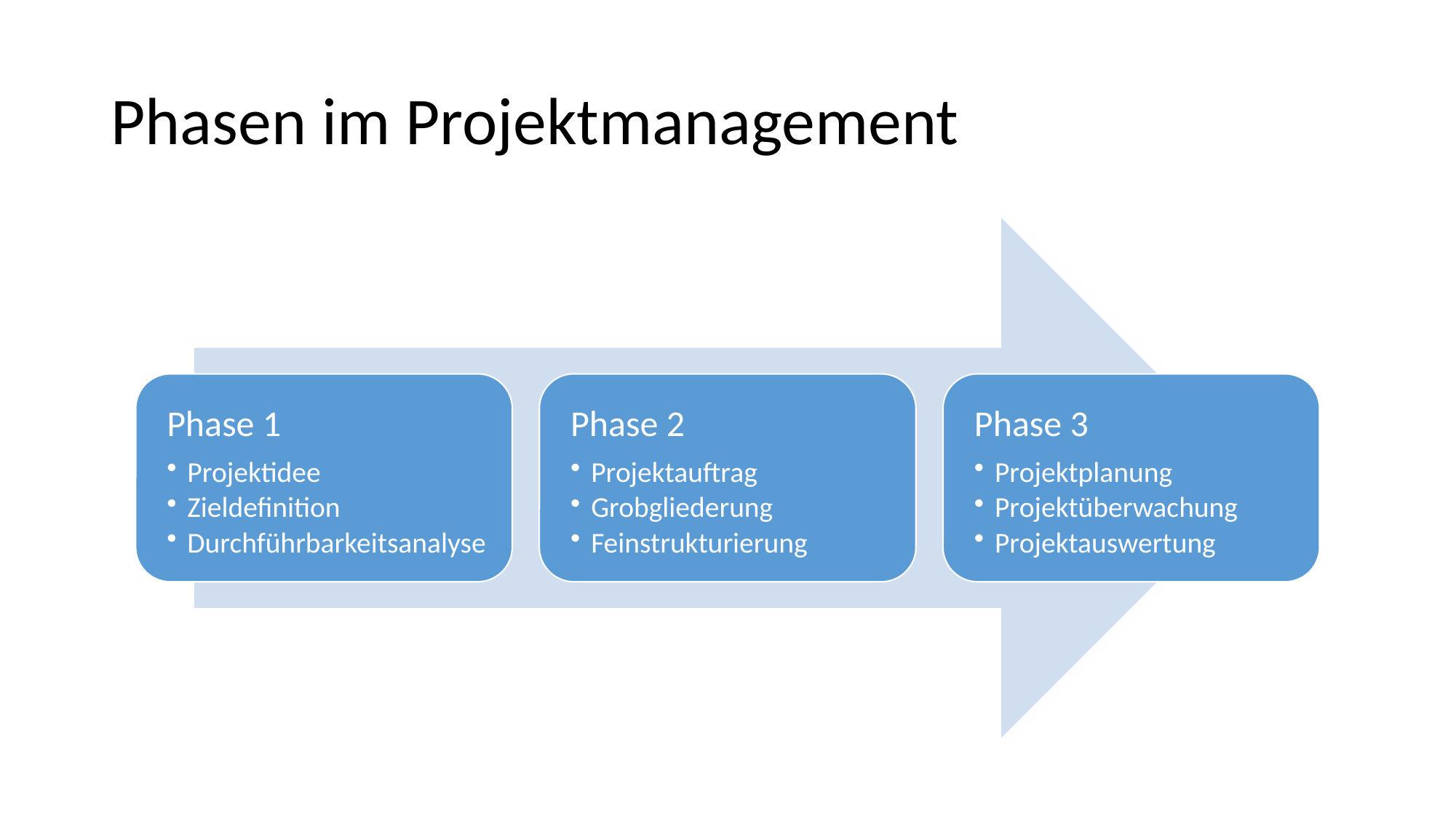

# Phasen im Projektmanagement
Phase 1
Projektidee
Zieldefinition
Durchführbarkeitsanalyse
Phase 2
Projektauftrag
Grobgliederung
Feinstrukturierung
Phase 3
Projektplanung
Projektüberwachung
Projektauswertung